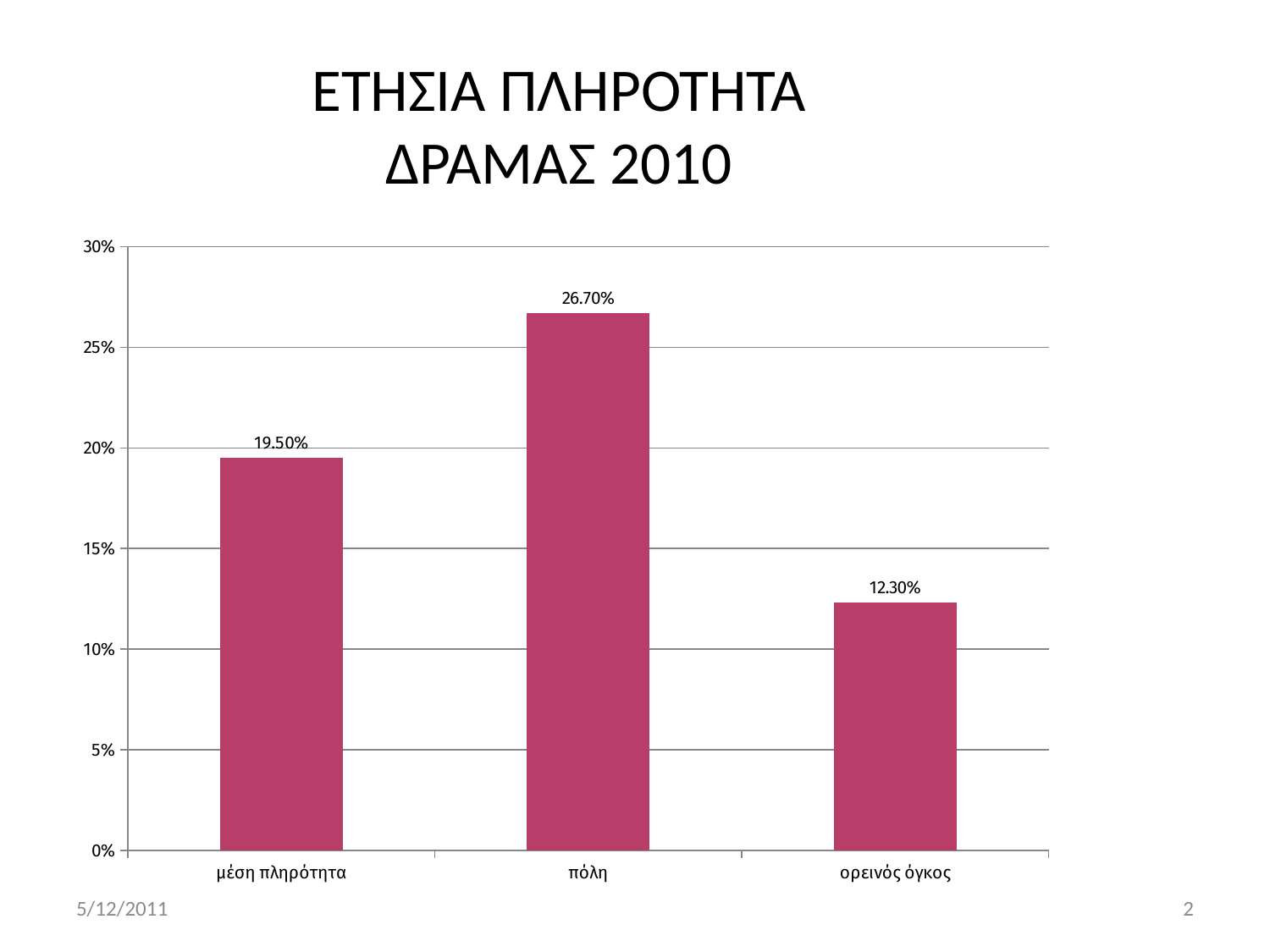

# ΕΤΗΣΙΑ ΠΛΗΡΟΤΗΤΑ ΔΡΑΜΑΣ 2010

### Chart

| Category | βιώσιμη πληρότητα  |
|---|---|
| μέση πληρότητα | 0.195 |
| πόλη | 0.267 |
| ορεινός όγκος | 0.12300000000000001 |
5/12/2011
2